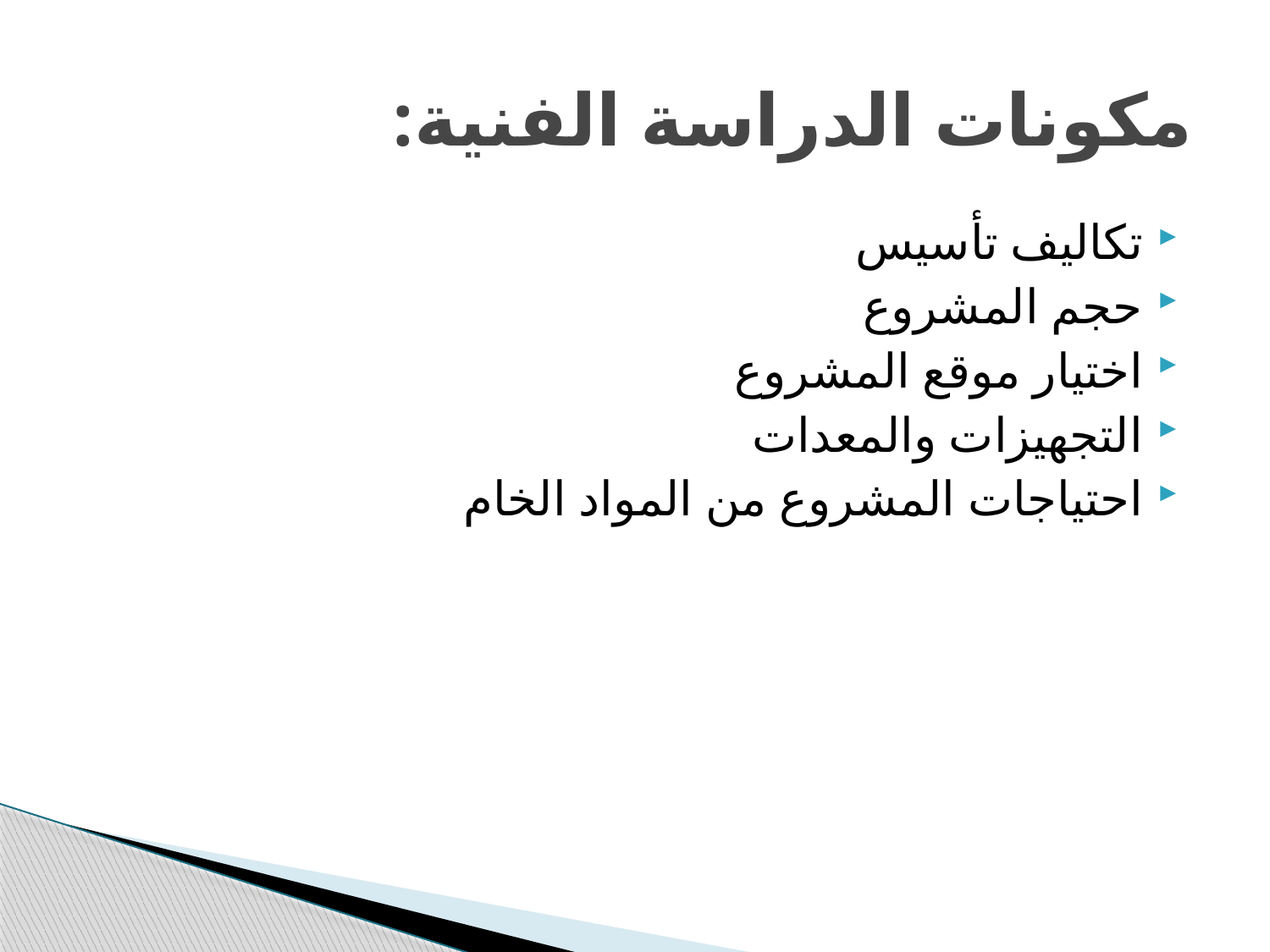

# مكونات الدراسة الفنية:
تكاليف تأسيس
حجم المشروع
اختيار موقع المشروع
التجهيزات والمعدات
احتياجات المشروع من المواد الخام